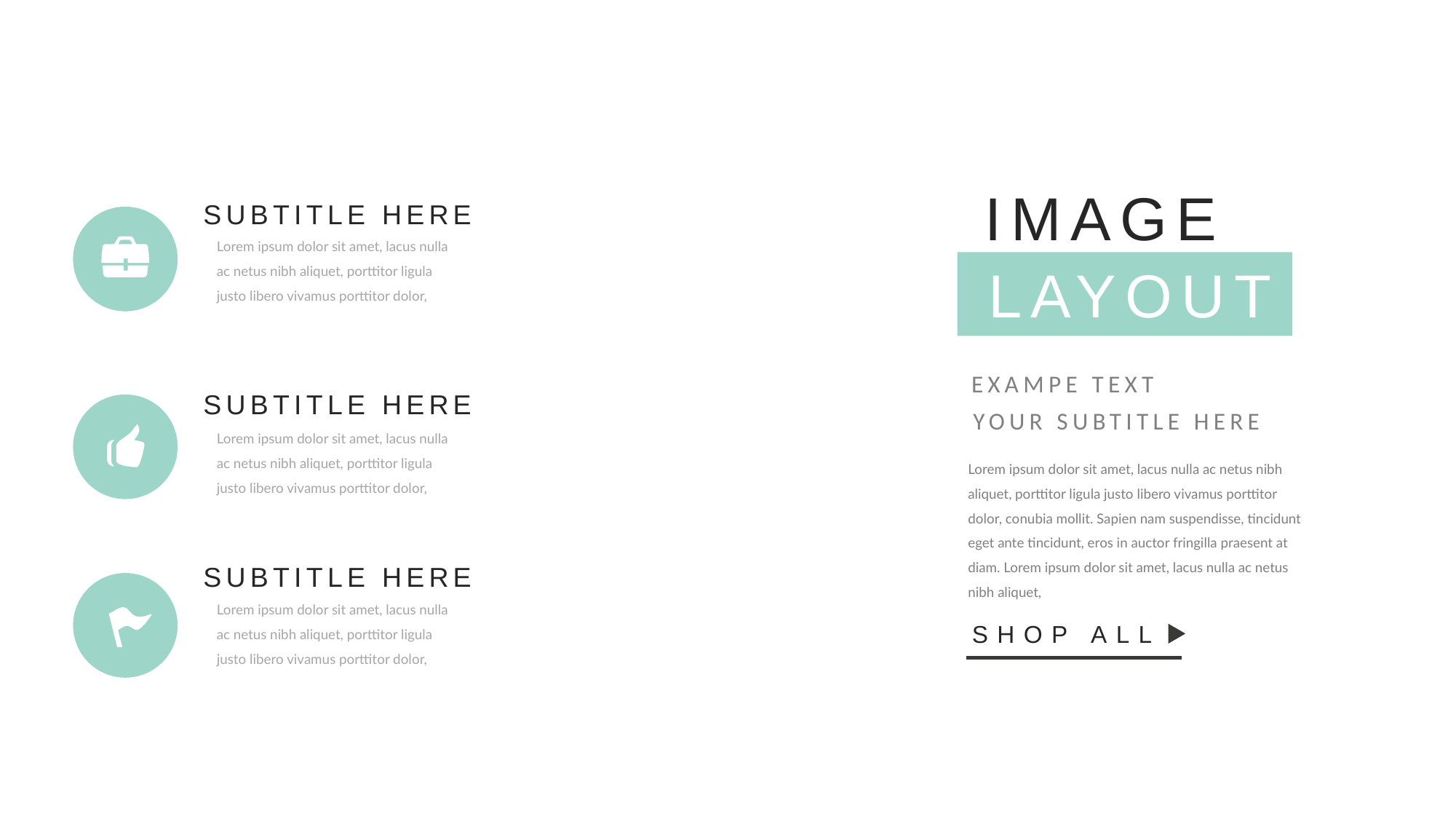

IMAGE
SUBTITLE HERE

Lorem ipsum dolor sit amet, lacus nulla ac netus nibh aliquet, porttitor ligula justo libero vivamus porttitor dolor,

LAYOUT

EXAMPE TEXT
SUBTITLE HERE

YOUR SUBTITLE HERE
Lorem ipsum dolor sit amet, lacus nulla ac netus nibh aliquet, porttitor ligula justo libero vivamus porttitor dolor,

Lorem ipsum dolor sit amet, lacus nulla ac netus nibh aliquet, porttitor ligula justo libero vivamus porttitor dolor, conubia mollit. Sapien nam suspendisse, tincidunt eget ante tincidunt, eros in auctor fringilla praesent at diam. Lorem ipsum dolor sit amet, lacus nulla ac netus nibh aliquet,
SUBTITLE HERE

Lorem ipsum dolor sit amet, lacus nulla ac netus nibh aliquet, porttitor ligula justo libero vivamus porttitor dolor,

SHOP ALL